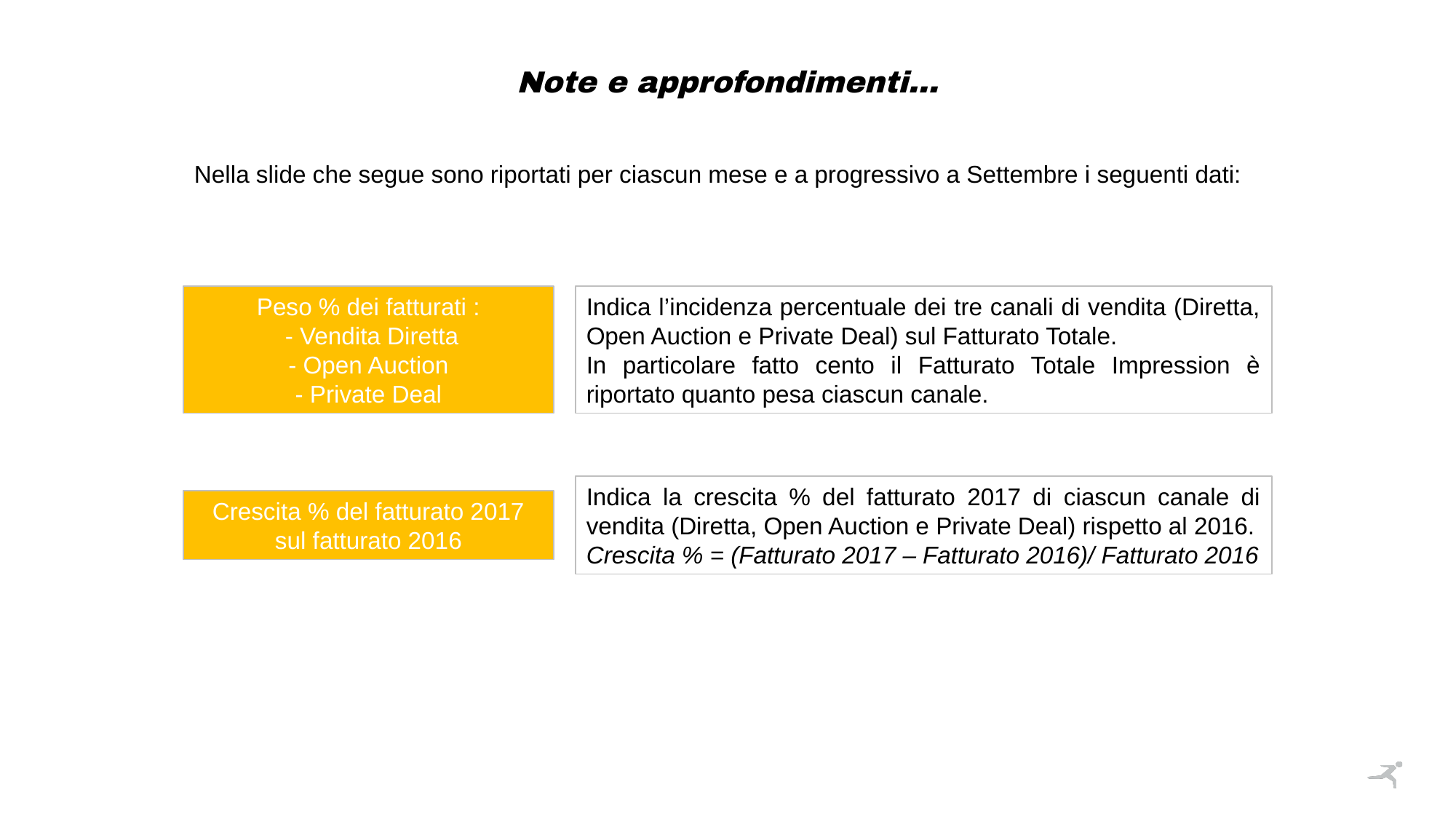

Note e approfondimenti…
Nella slide che segue sono riportati per ciascun mese e a progressivo a Settembre i seguenti dati:
Indica l’incidenza percentuale dei tre canali di vendita (Diretta, Open Auction e Private Deal) sul Fatturato Totale.
In particolare fatto cento il Fatturato Totale Impression è riportato quanto pesa ciascun canale.
Peso % dei fatturati :
 - Vendita Diretta
- Open Auction
- Private Deal
Indica la crescita % del fatturato 2017 di ciascun canale di vendita (Diretta, Open Auction e Private Deal) rispetto al 2016.
Crescita % = (Fatturato 2017 – Fatturato 2016)/ Fatturato 2016
Crescita % del fatturato 2017 sul fatturato 2016